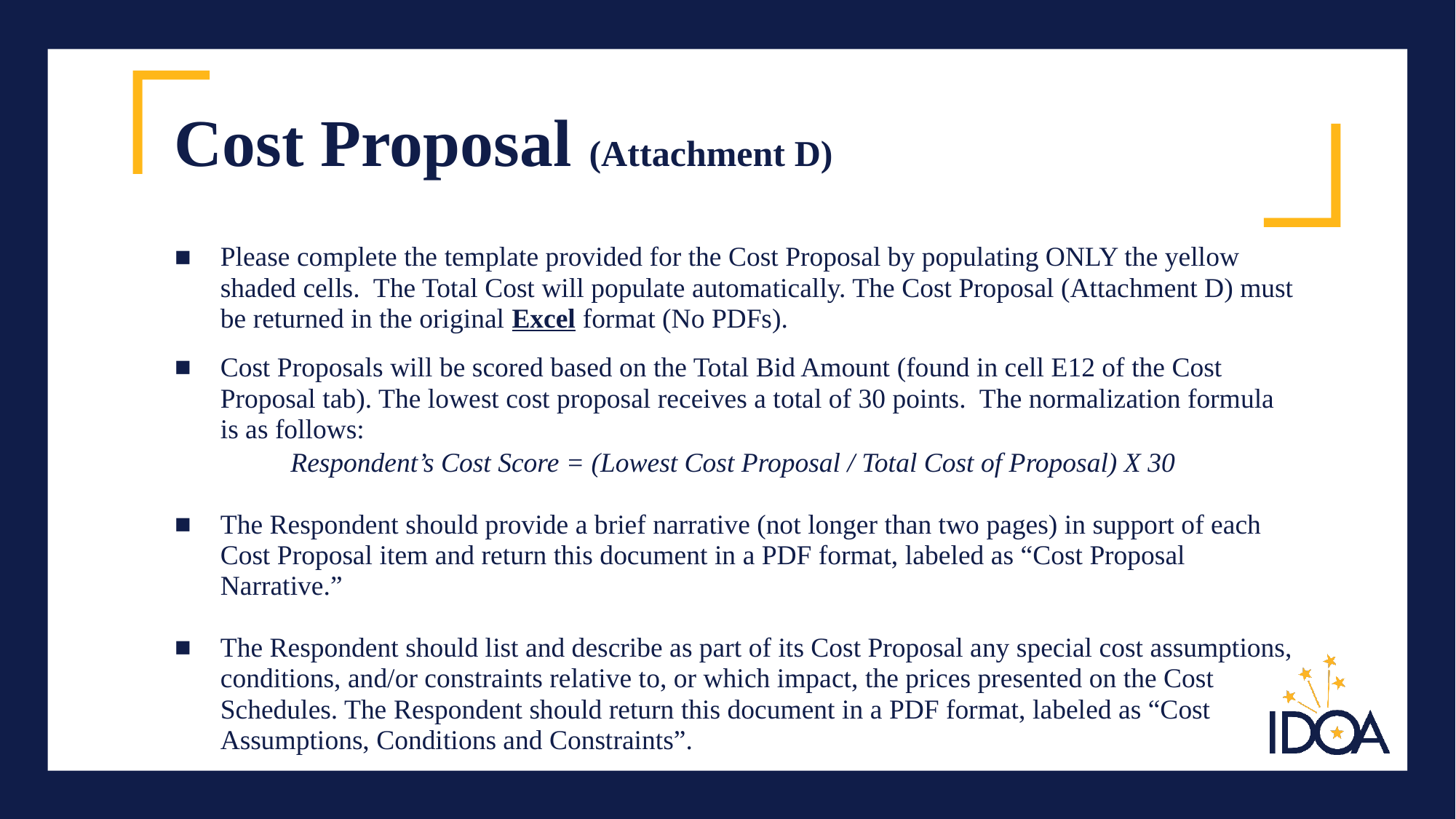

# Cost Proposal (Attachment D)
Please complete the template provided for the Cost Proposal by populating ONLY the yellow shaded cells.  The Total Cost will populate automatically. The Cost Proposal (Attachment D) must be returned in the original Excel format (No PDFs).
Cost Proposals will be scored based on the Total Bid Amount (found in cell E12 of the Cost Proposal tab). The lowest cost proposal receives a total of 30 points.  The normalization formula is as follows:
Respondent’s Cost Score = (Lowest Cost Proposal / Total Cost of Proposal) X 30

The Respondent should provide a brief narrative (not longer than two pages) in support of each Cost Proposal item and return this document in a PDF format, labeled as “Cost Proposal Narrative.”

The Respondent should list and describe as part of its Cost Proposal any special cost assumptions, conditions, and/or constraints relative to, or which impact, the prices presented on the Cost Schedules. The Respondent should return this document in a PDF format, labeled as “Cost Assumptions, Conditions and Constraints”.